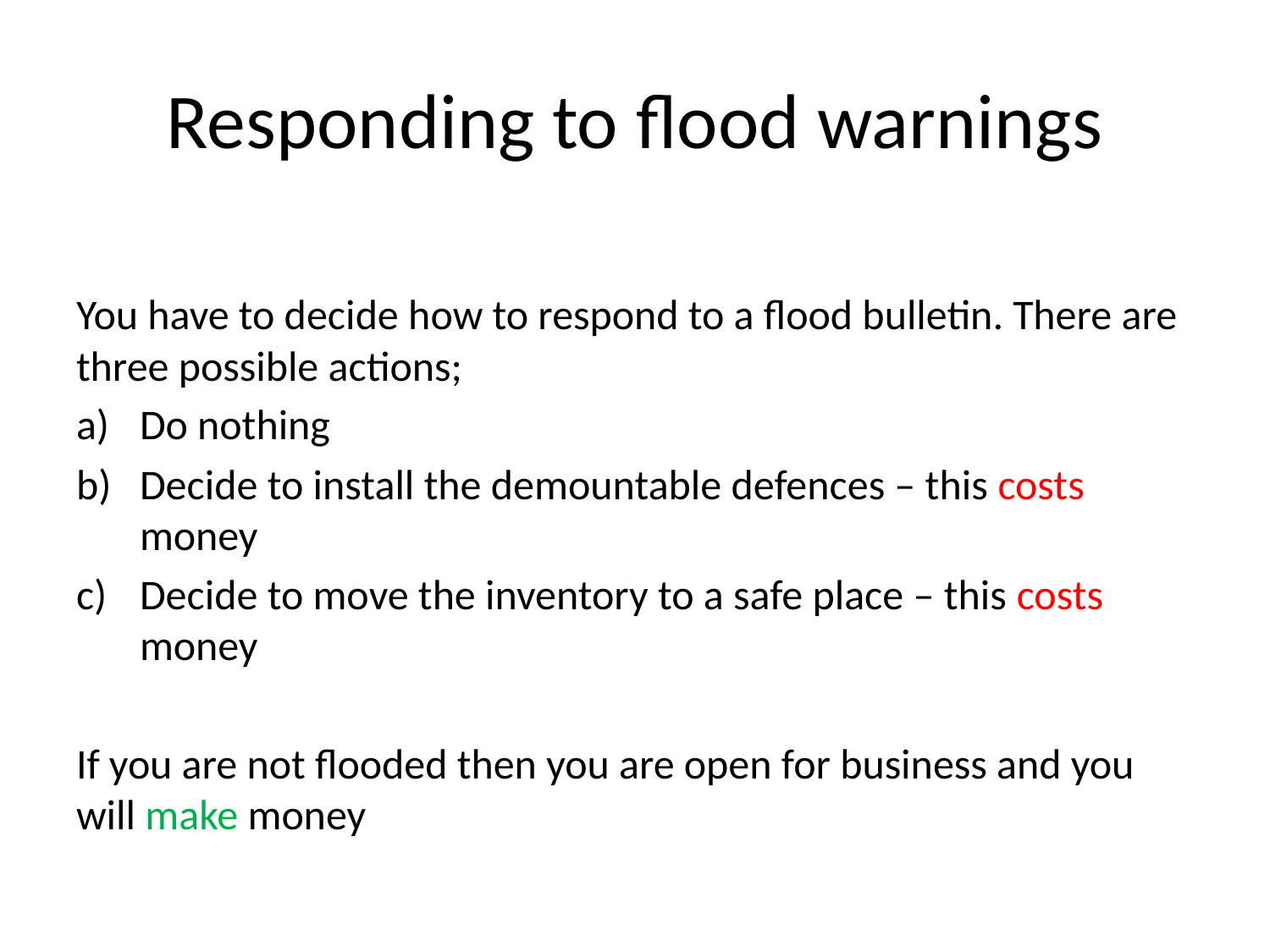

# Responding to flood warnings

You have to decide how to respond to a flood bulletin. There are three possible actions;
Do nothing
Decide to install the demountable defences – this costs money
Decide to move the inventory to a safe place – this costs money

If you are not flooded then you are open for business and you will make money